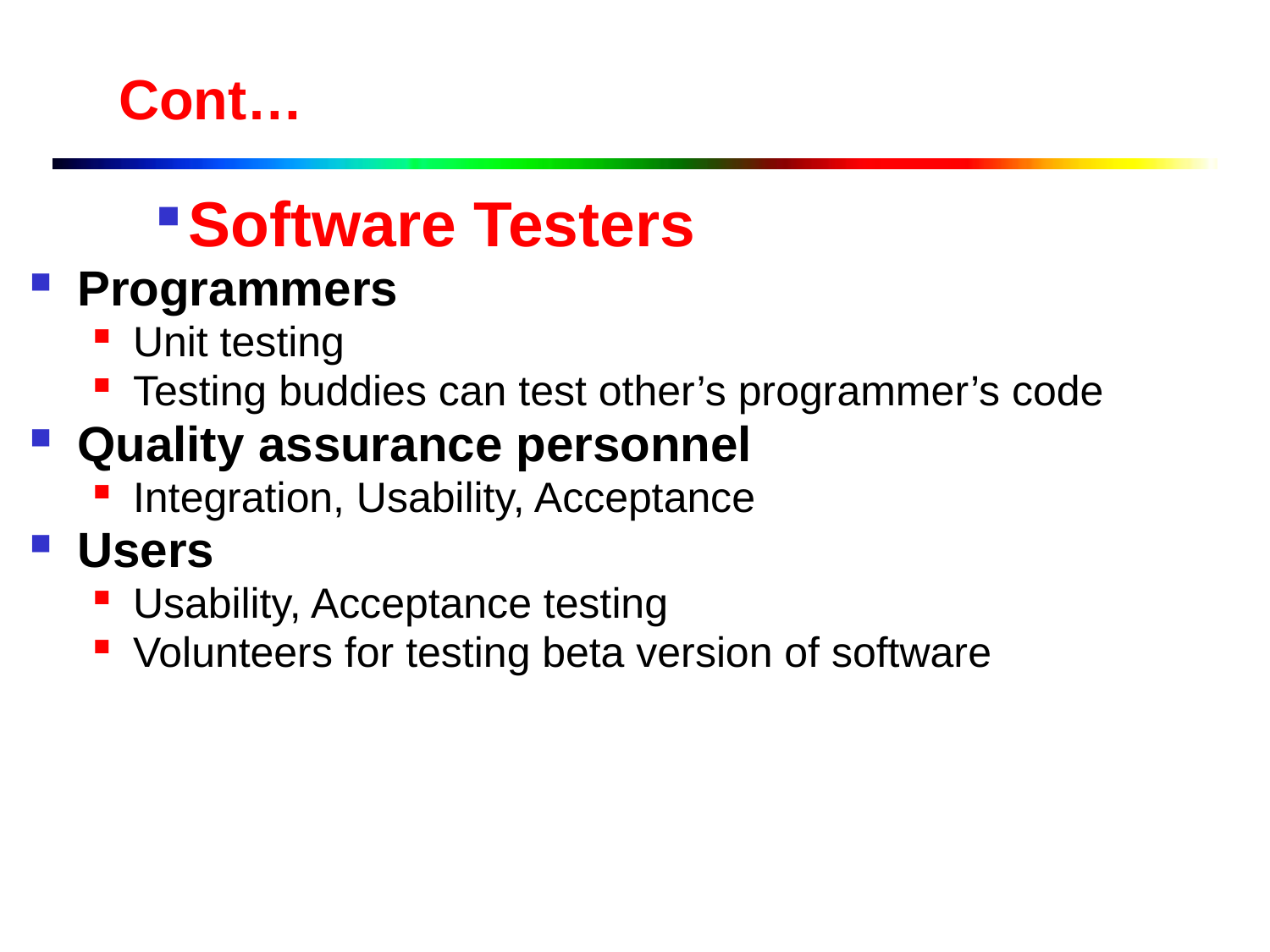

# Cont…
Software Testers
Programmers
Unit testing
Testing buddies can test other’s programmer’s code
Quality assurance personnel
Integration, Usability, Acceptance
Users
Usability, Acceptance testing
Volunteers for testing beta version of software